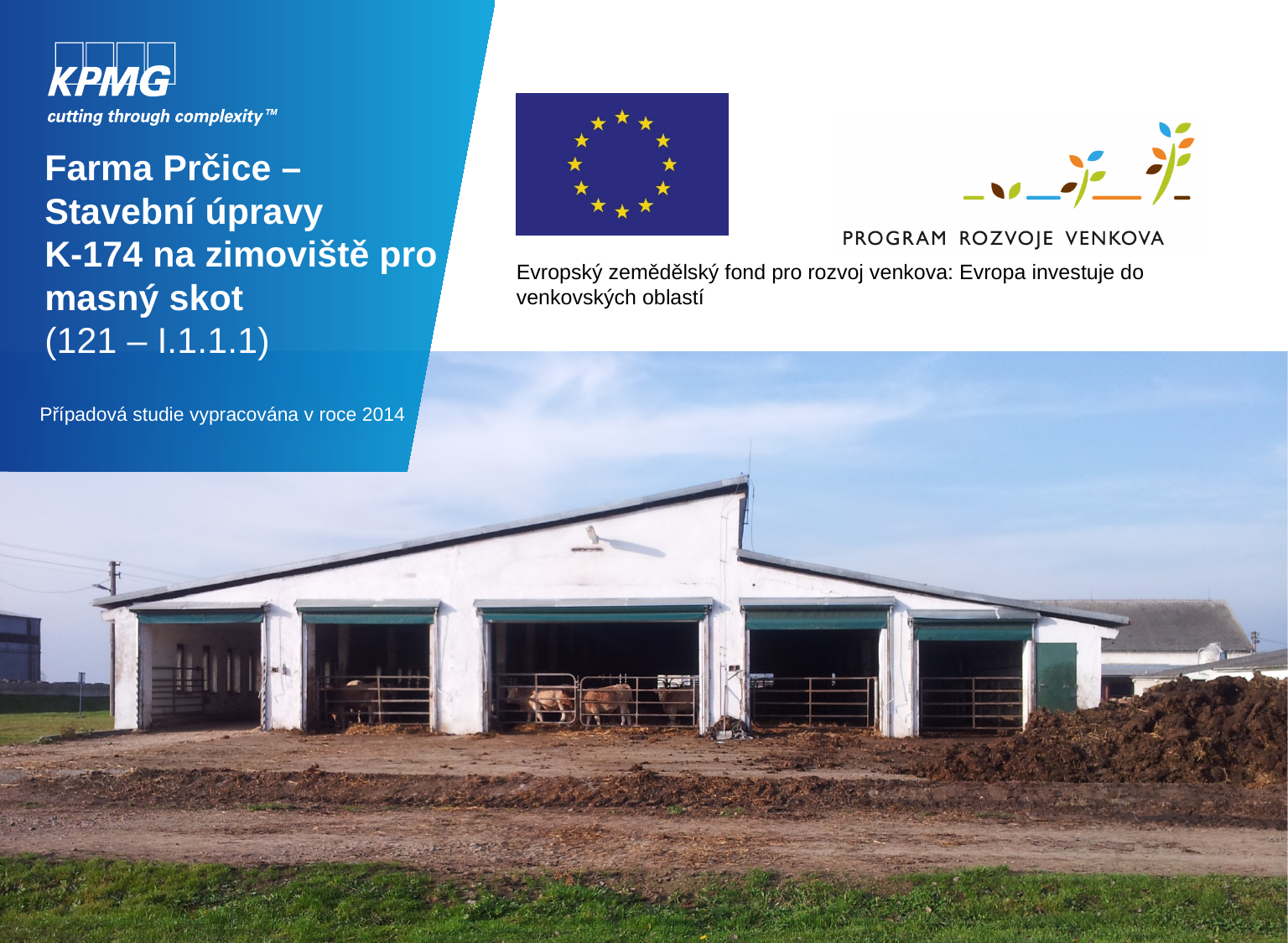

# Farma Prčice – Stavební úpravy K-174 na zimoviště pro masný skot (121 – I.1.1.1)